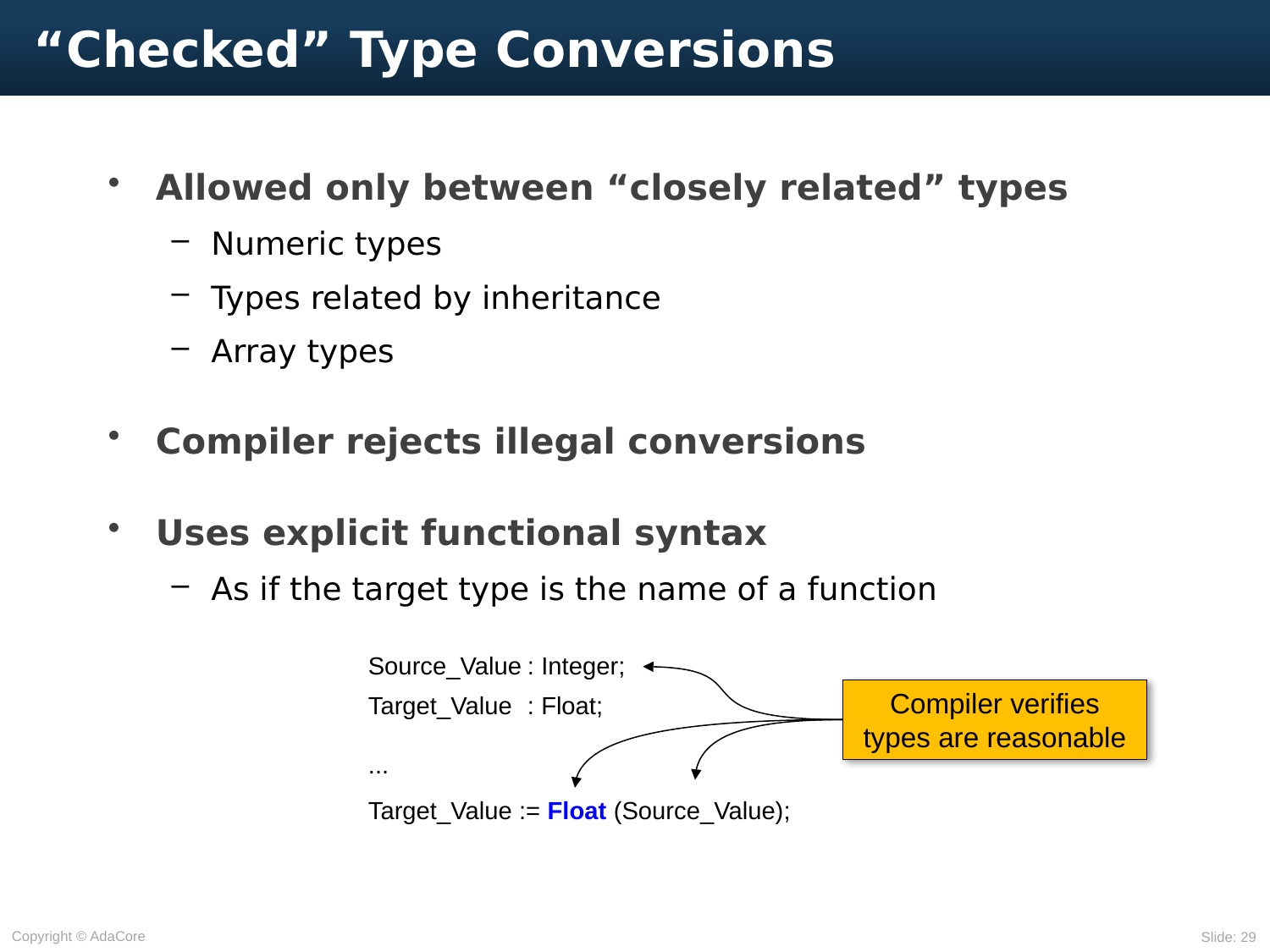

# “Checked” Type Conversions
Allowed only between “closely related” types
Numeric types
Types related by inheritance
Array types
Compiler rejects illegal conversions
Uses explicit functional syntax
As if the target type is the name of a function
Source_Value	: Integer;
Target_Value	: Float;

...
Target_Value := Float (Source_Value);

Compiler verifies types are reasonable